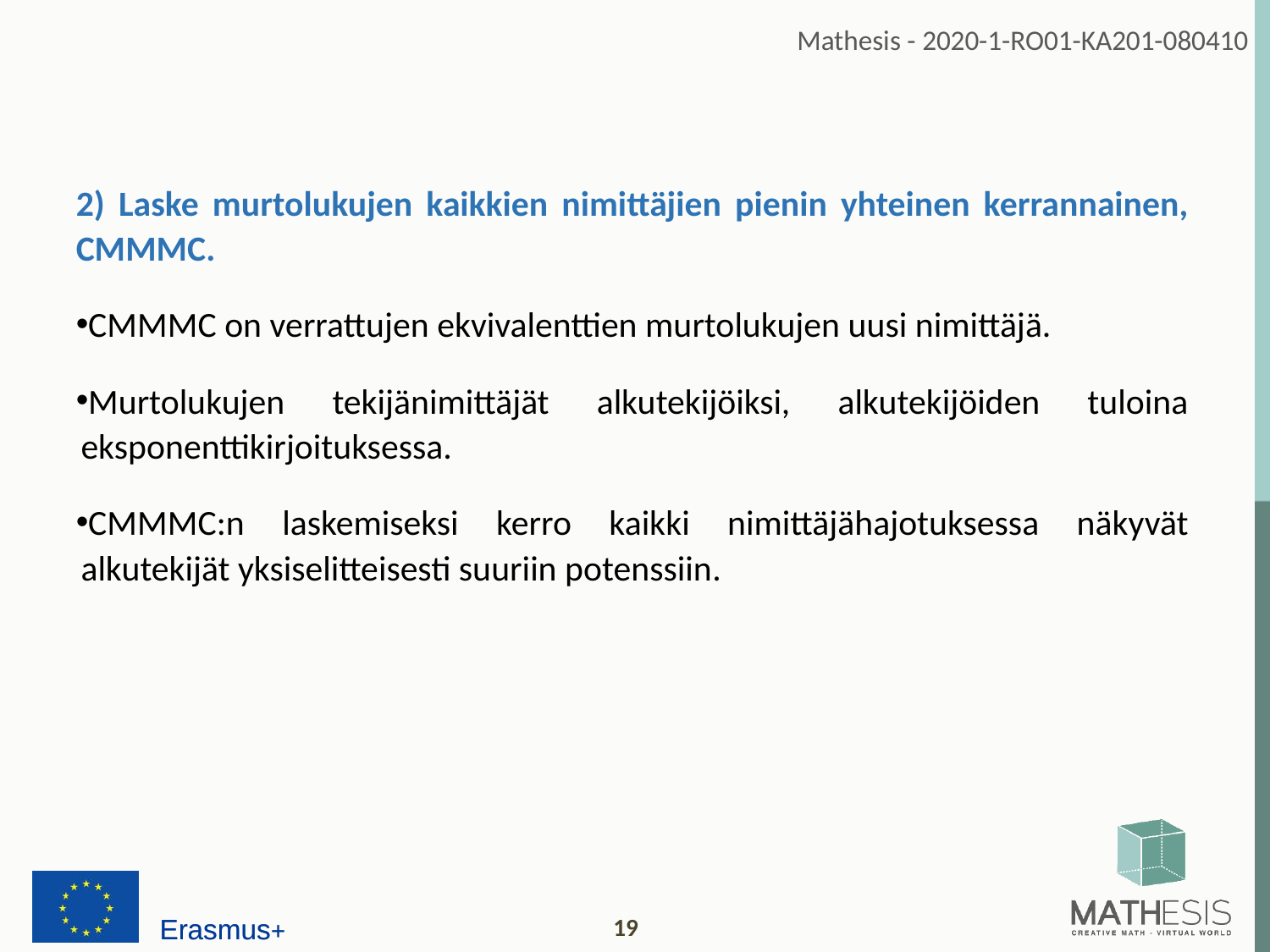

2) Laske murtolukujen kaikkien nimittäjien pienin yhteinen kerrannainen, CMMMC.
CMMMC on verrattujen ekvivalenttien murtolukujen uusi nimittäjä.
Murtolukujen tekijänimittäjät alkutekijöiksi, alkutekijöiden tuloina eksponenttikirjoituksessa.
CMMMC:n laskemiseksi kerro kaikki nimittäjähajotuksessa näkyvät alkutekijät yksiselitteisesti suuriin potenssiin.